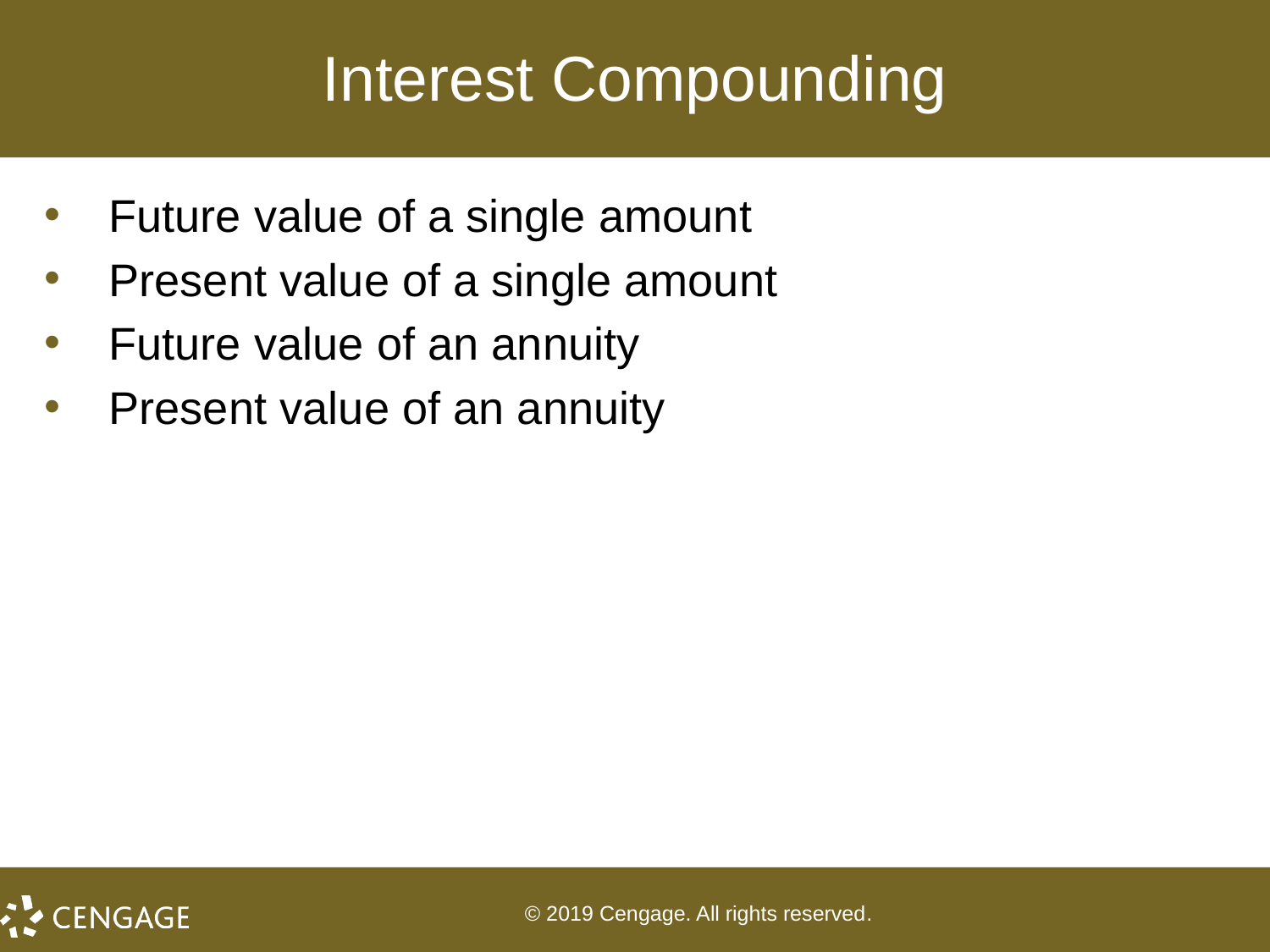

# Interest Compounding
Future value of a single amount
Present value of a single amount
Future value of an annuity
Present value of an annuity